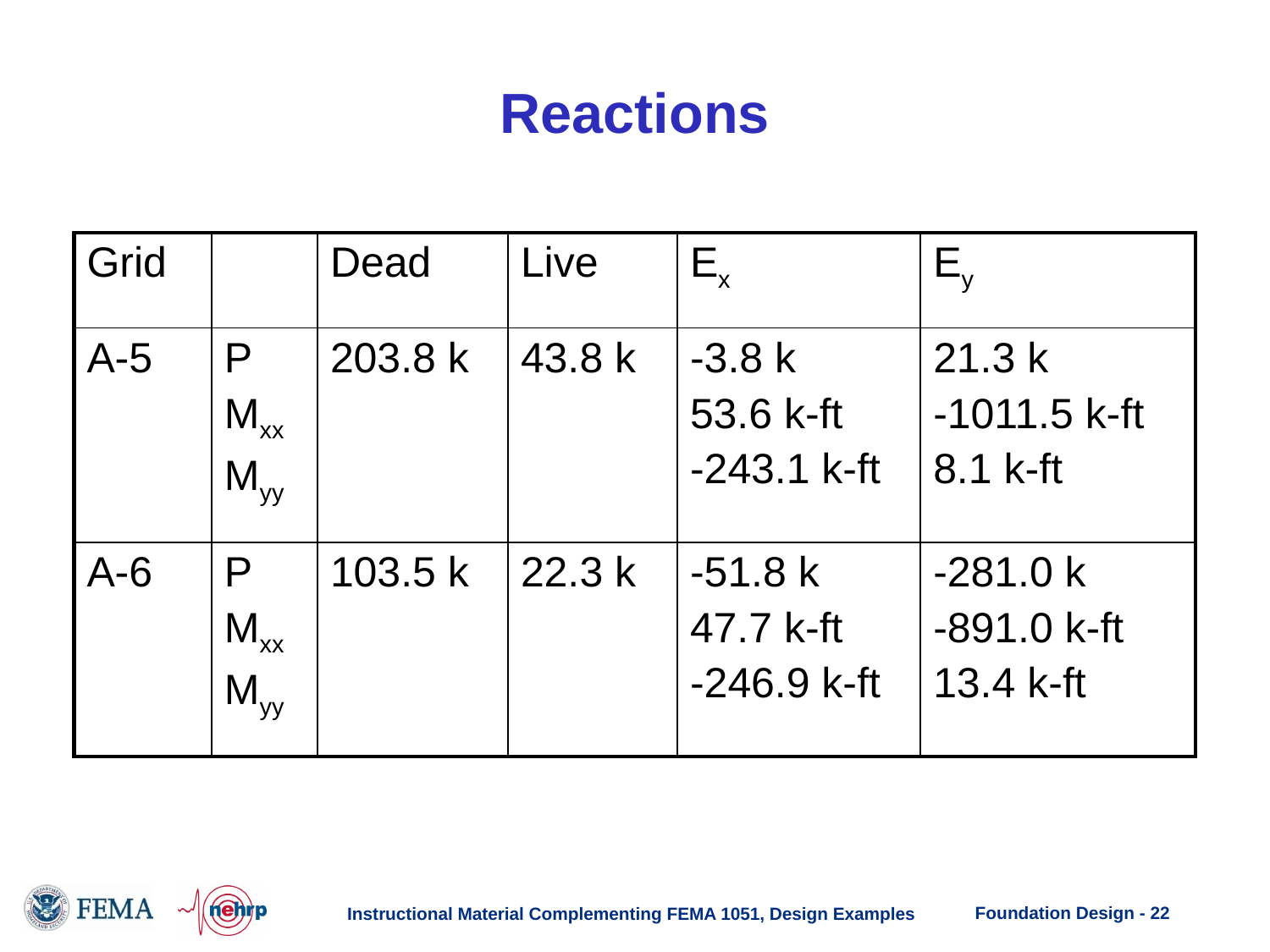

# Reactions
| Grid |  | Dead | Live | Ex | Ey |
| --- | --- | --- | --- | --- | --- |
| A-5 | P Mxx Myy | 203.8 k | 43.8 k | -3.8 k 53.6 k-ft -243.1 k-ft | 21.3 k -1011.5 k-ft 8.1 k-ft |
| A-6 | P Mxx Myy | 103.5 k | 22.3 k | -51.8 k 47.7 k-ft -246.9 k-ft | -281.0 k -891.0 k-ft 13.4 k-ft |
Instructional Material Complementing FEMA 1051, Design Examples
 Foundation Design - 22